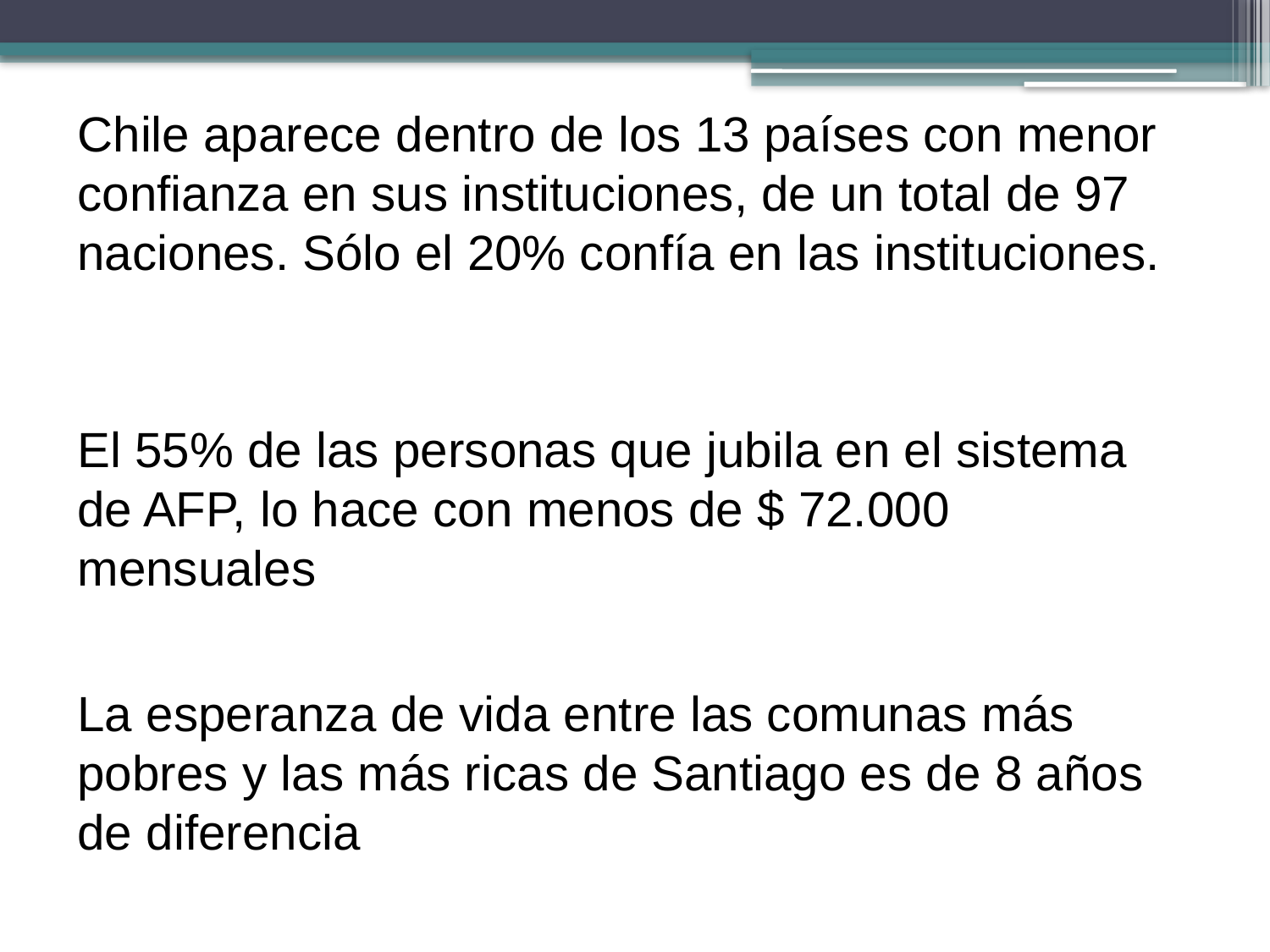

Chile aparece dentro de los 13 países con menor confianza en sus instituciones, de un total de 97 naciones. Sólo el 20% confía en las instituciones.
El 55% de las personas que jubila en el sistema de AFP, lo hace con menos de $ 72.000 mensuales
La esperanza de vida entre las comunas más pobres y las más ricas de Santiago es de 8 años de diferencia